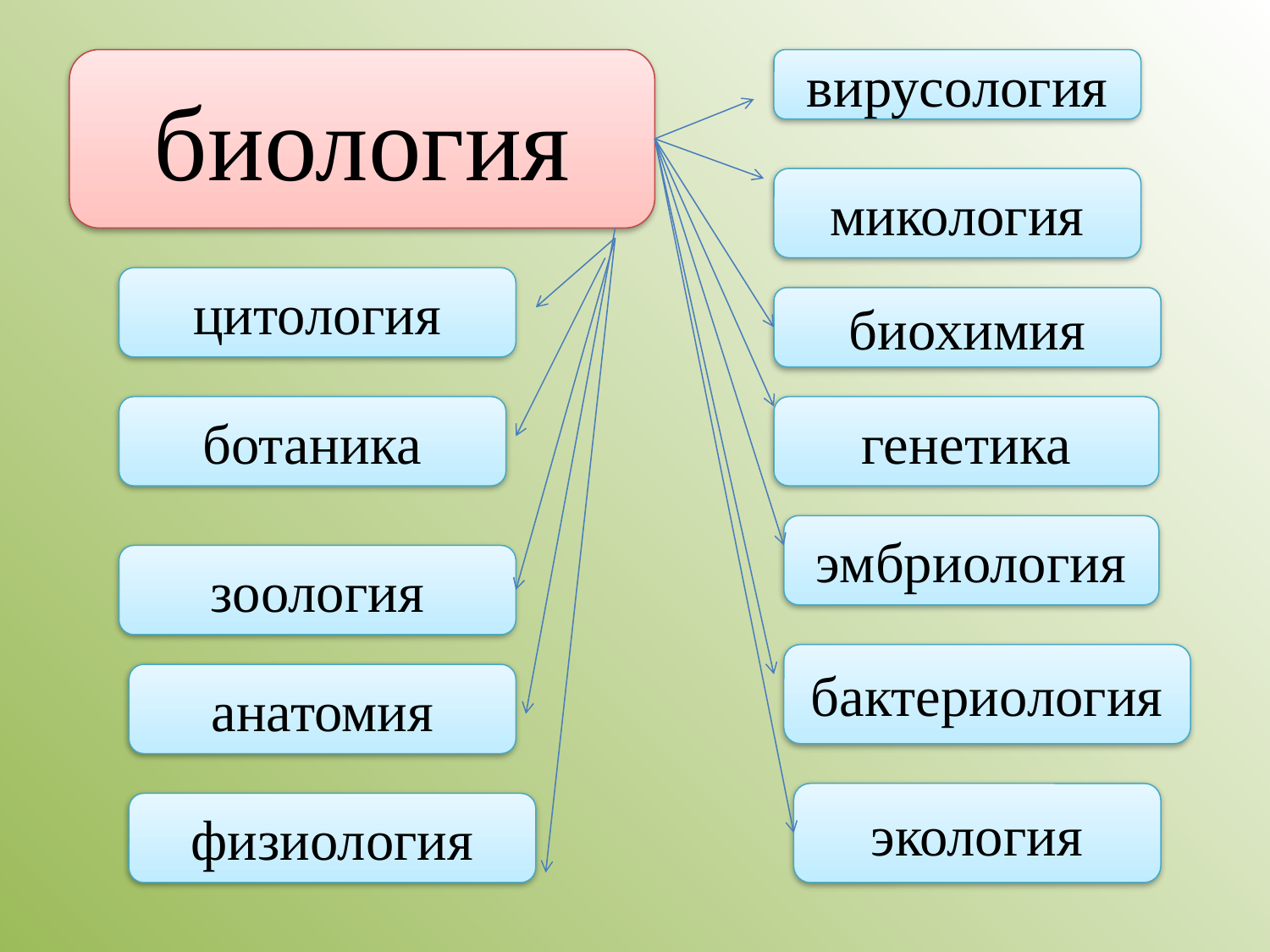

биология
вирусология
микология
цитология
биохимия
ботаника
генетика
эмбриология
зоология
бактериология
анатомия
экология
физиология